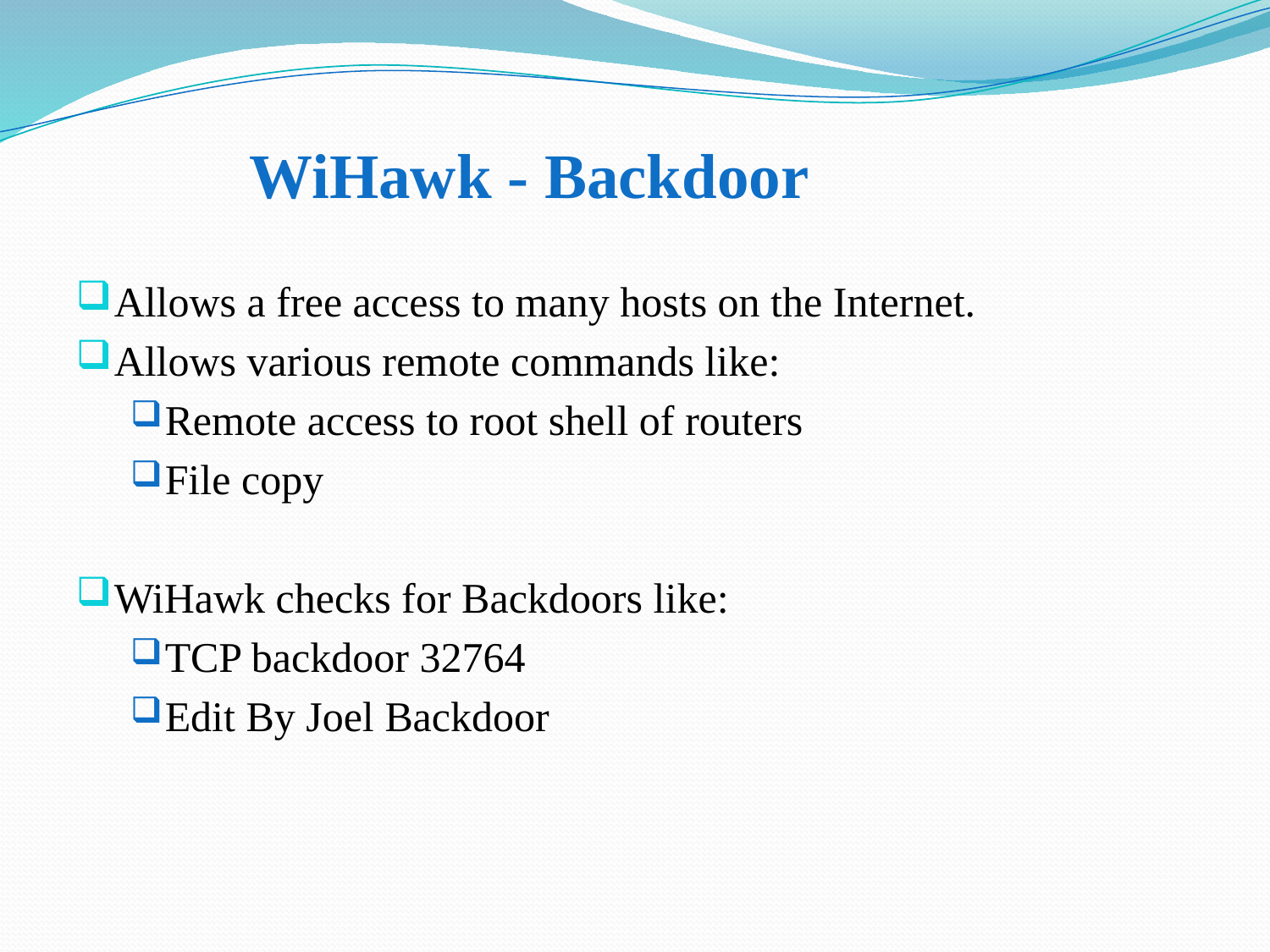

WiHawk - Backdoor
Allows a free access to many hosts on the Internet.
Allows various remote commands like:
Remote access to root shell of routers
File copy

WiHawk checks for Backdoors like:
TCP backdoor 32764
Edit By Joel Backdoor